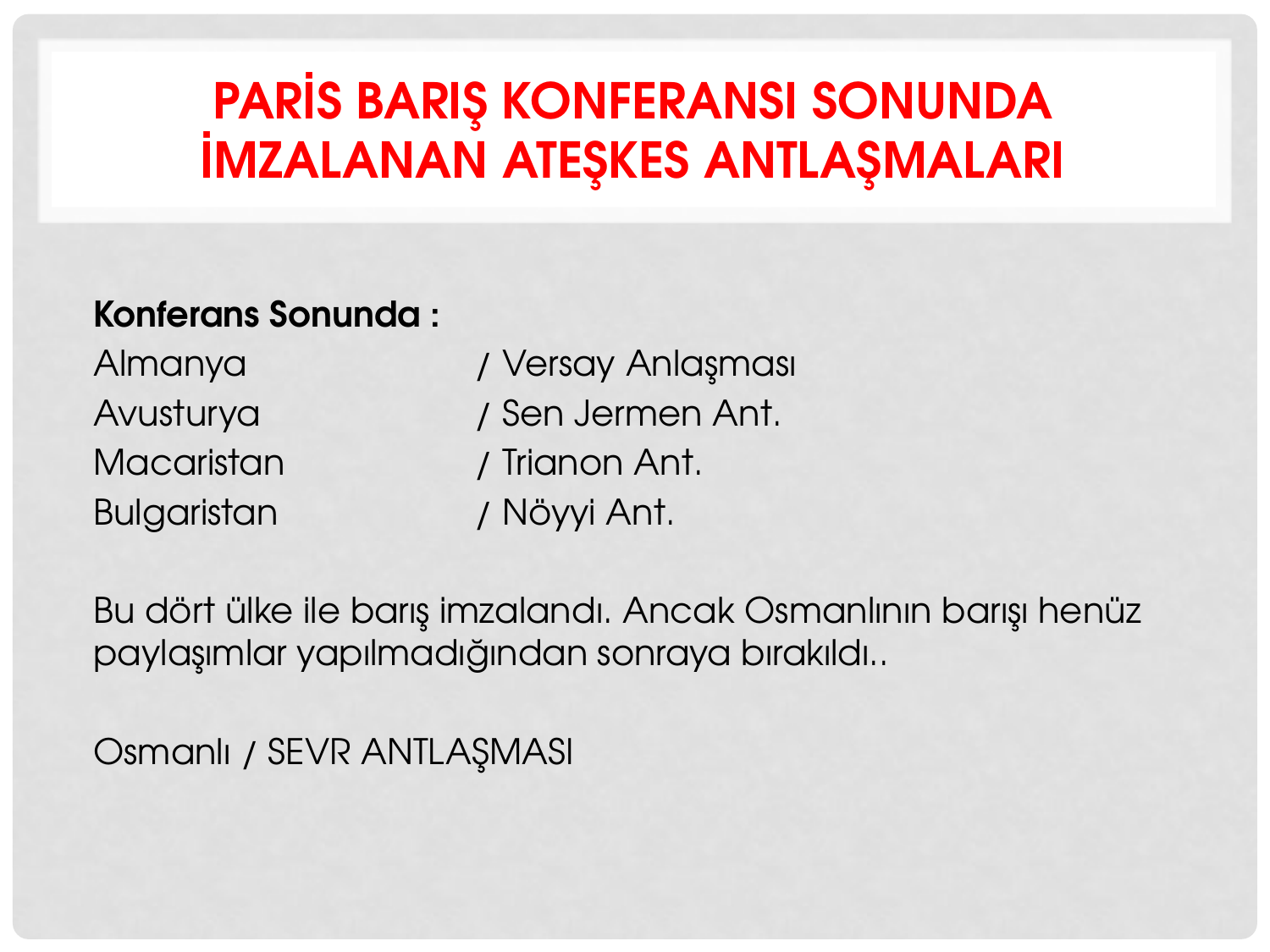

# PARİS BARIŞ KONFERANSI SONUNDA İMZALANAN ATEŞKES ANTLAŞMALARI

Konferans Sonunda :
Almanya                	/ Versay Anlaşması
Avusturya		/ Sen Jermen Ant.
Macaristan 		/ Trianon Ant.
Bulgaristan 		/ Nöyyi Ant.

Bu dört ülke ile barış imzalandı. Ancak Osmanlının barışı henüz paylaşımlar yapılmadığından sonraya bırakıldı..

Osmanlı / SEVR ANTLAŞMASI